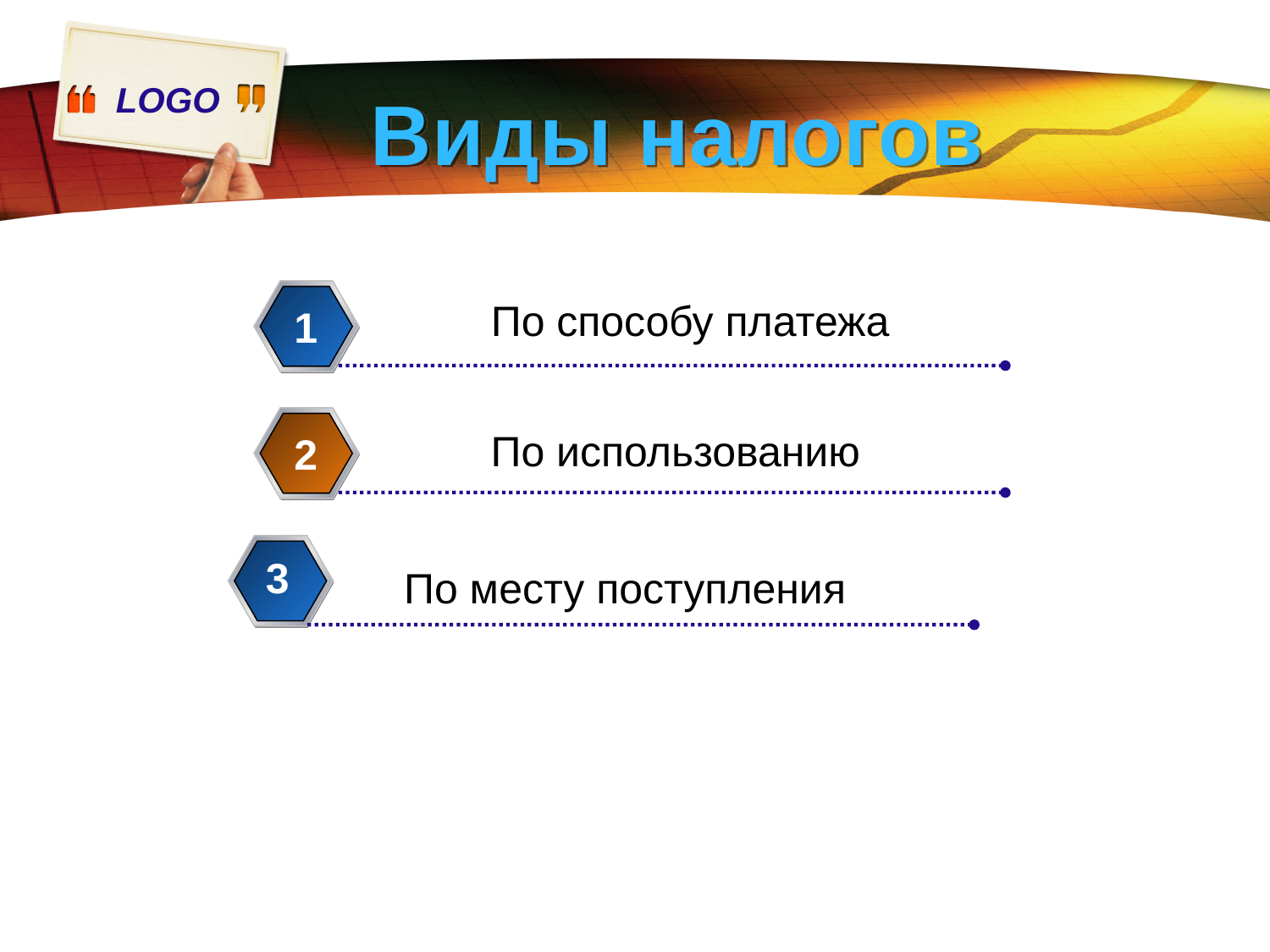

# Виды налогов

По способу платежа
1

По использованию
2

3
По месту поступления